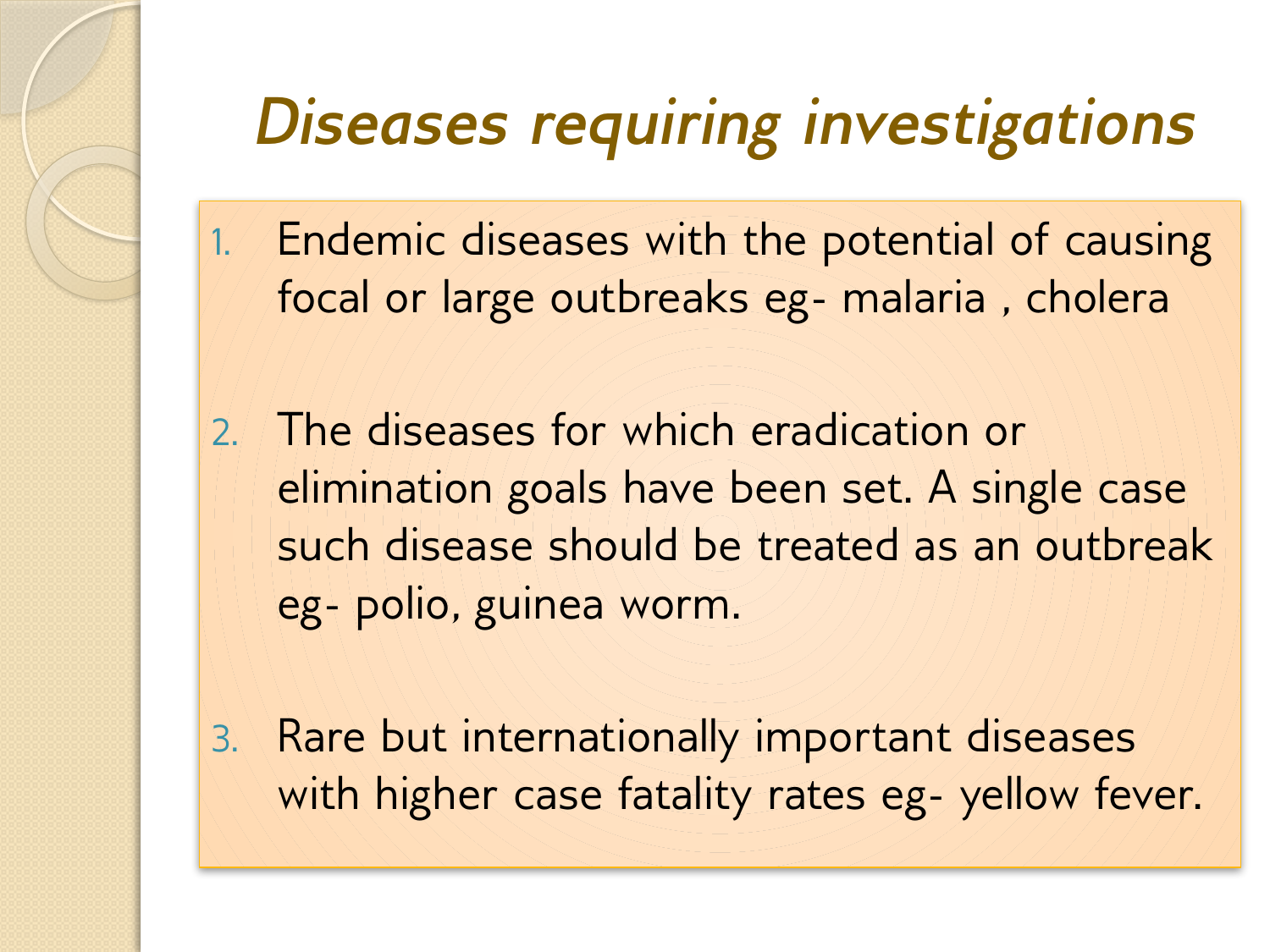

# Diseases requiring investigations
Endemic diseases with the potential of causing focal or large outbreaks eg- malaria , cholera

The diseases for which eradication or elimination goals have been set. A single case such disease should be treated as an outbreak eg- polio, guinea worm.

Rare but internationally important diseases with higher case fatality rates eg- yellow fever.